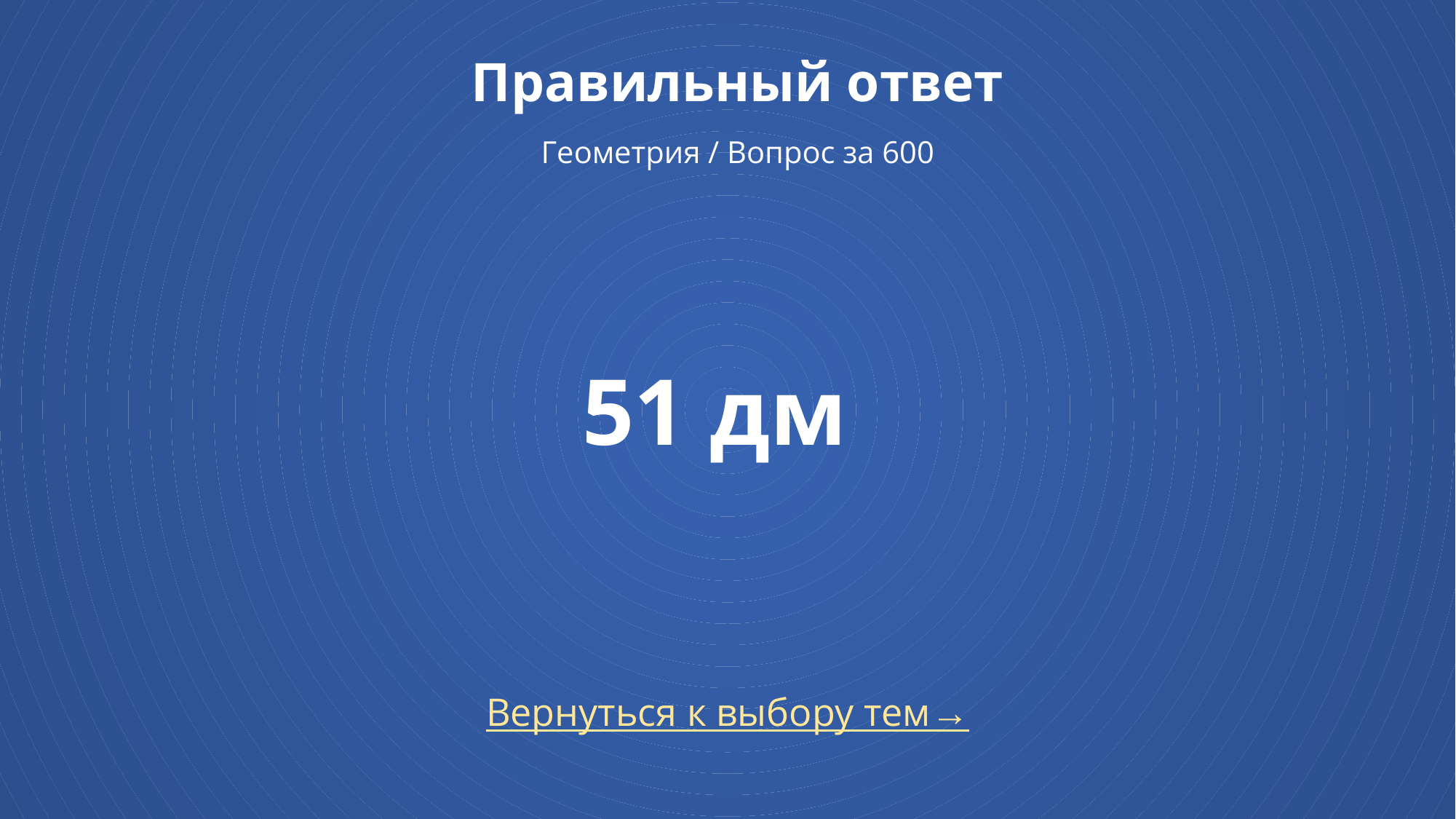

# Правильный ответ Геометрия / Вопрос за 600
51 дм
Вернуться к выбору тем→